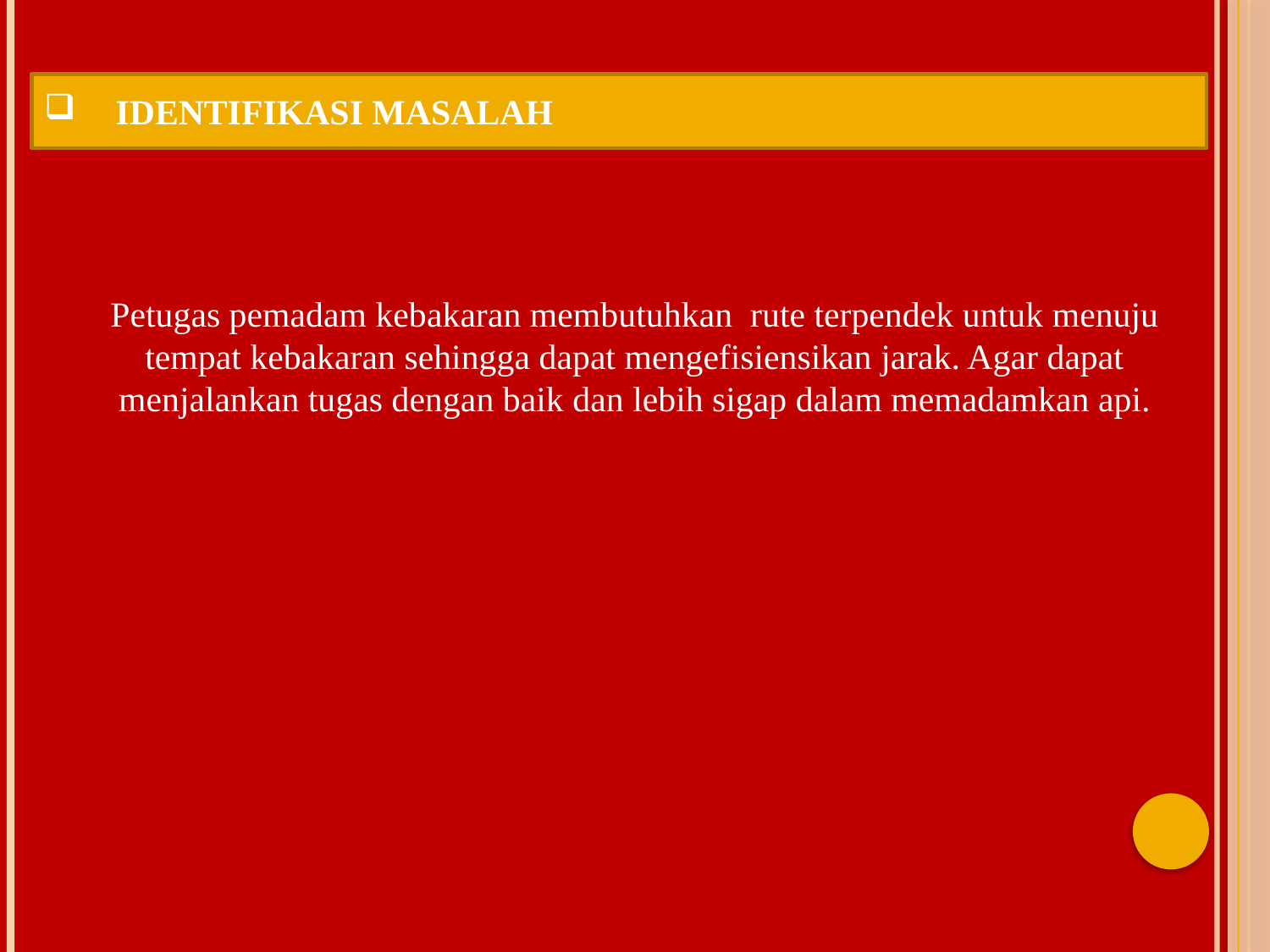

IDENTIFIKASI MASALAH

Petugas pemadam kebakaran membutuhkan  rute terpendek untuk menuju tempat kebakaran sehingga dapat mengefisiensikan jarak. Agar dapat menjalankan tugas dengan baik dan lebih sigap dalam memadamkan api.